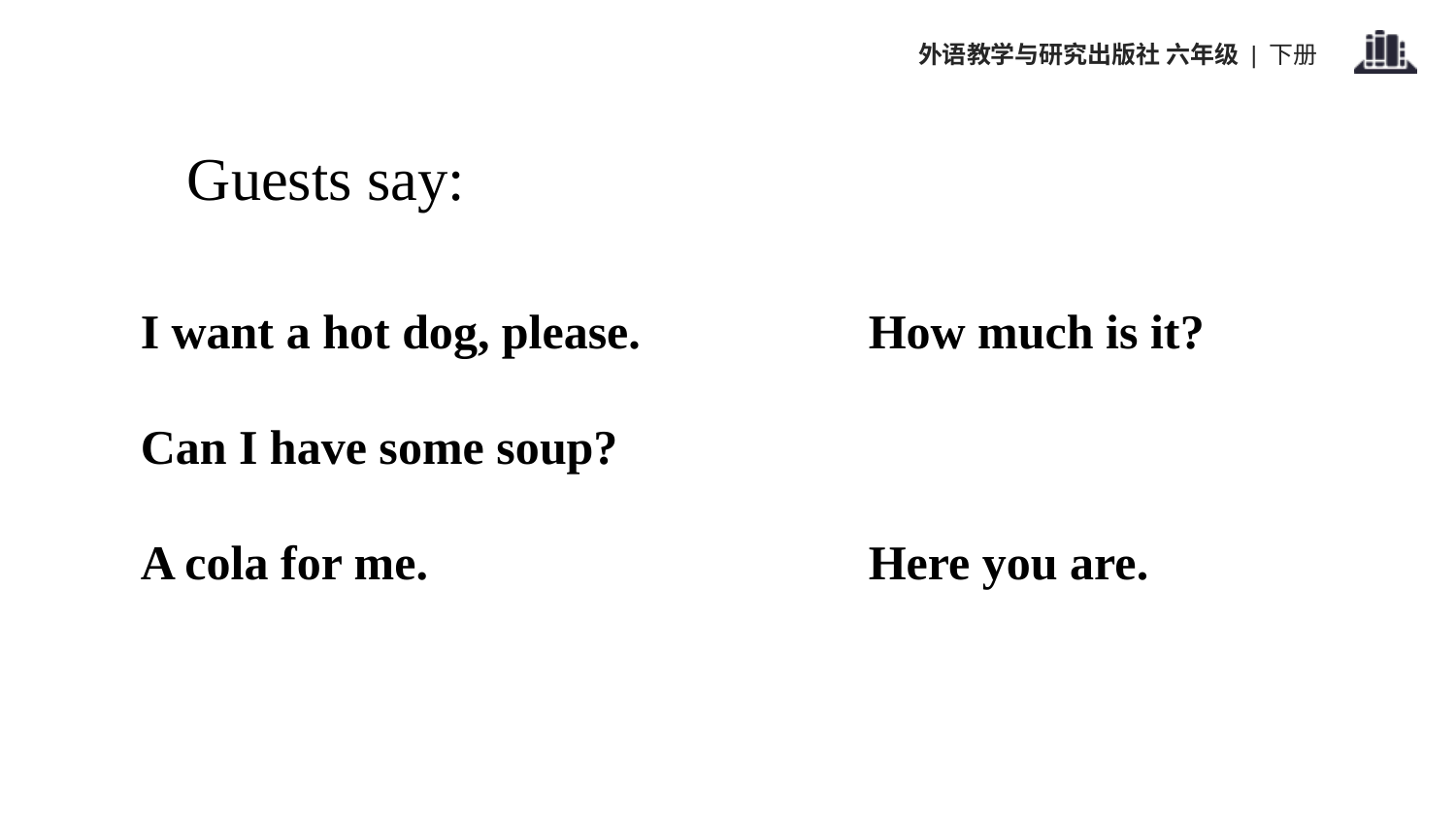

Guests say:
How much is it?
I want a hot dog, please.
Can I have some soup?
A cola for me.
Here you are.